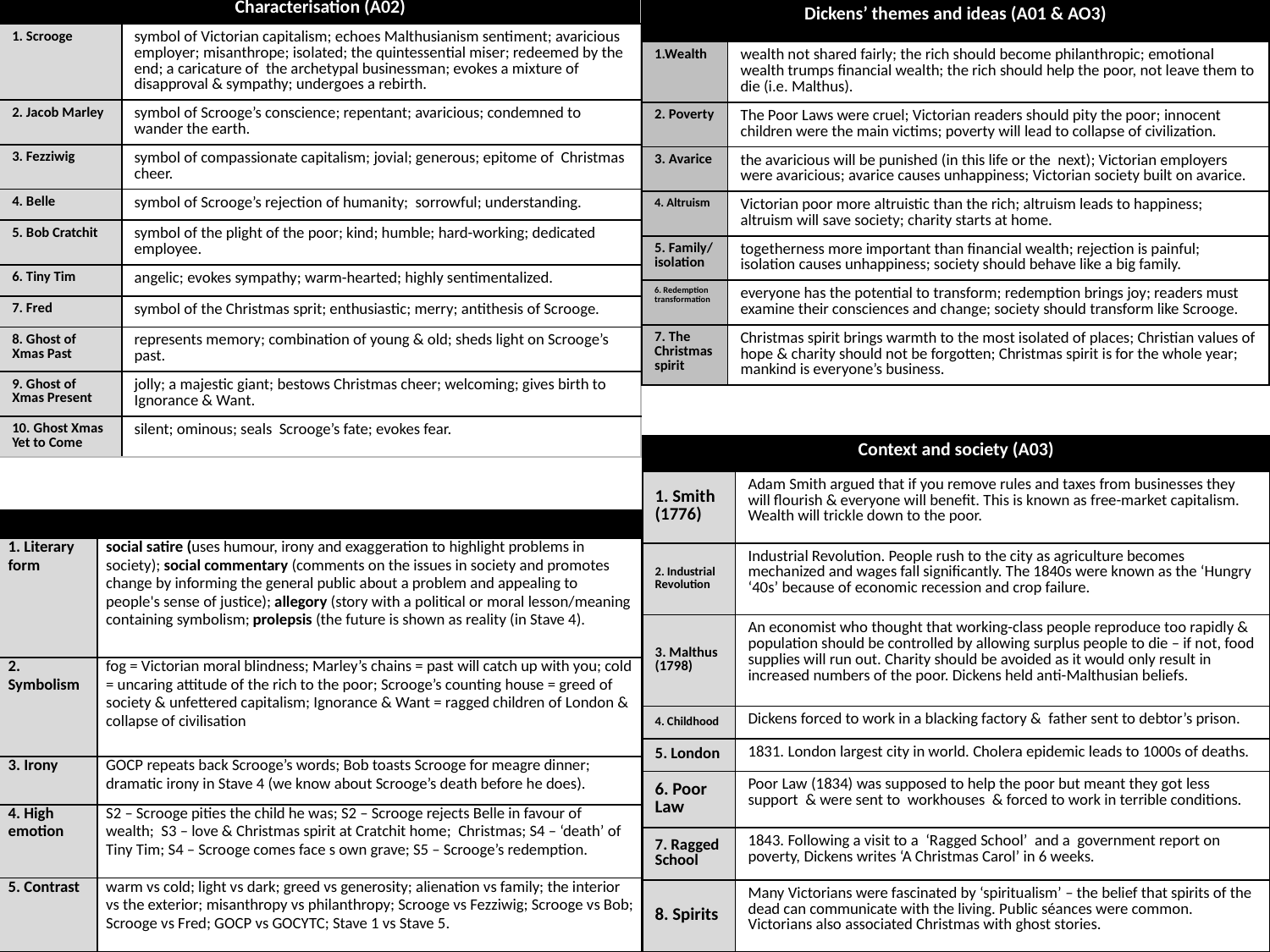

| Dickens’ themes and ideas (A01 & AO3) |  |
| --- | --- |
| 1.Wealth | wealth not shared fairly; the rich should become philanthropic; emotional wealth trumps financial wealth; the rich should help the poor, not leave them to die (i.e. Malthus). |
| 2. Poverty | The Poor Laws were cruel; Victorian readers should pity the poor; innocent children were the main victims; poverty will lead to collapse of civilization. |
| 3. Avarice | the avaricious will be punished (in this life or the next); Victorian employers were avaricious; avarice causes unhappiness; Victorian society built on avarice. |
| 4. Altruism | Victorian poor more altruistic than the rich; altruism leads to happiness; altruism will save society; charity starts at home. |
| 5. Family/ isolation | togetherness more important than financial wealth; rejection is painful; isolation causes unhappiness; society should behave like a big family. |
| 6. Redemption transformation | everyone has the potential to transform; redemption brings joy; readers must examine their consciences and change; society should transform like Scrooge. |
| 7. The Christmas spirit | Christmas spirit brings warmth to the most isolated of places; Christian values of hope & charity should not be forgotten; Christmas spirit is for the whole year; mankind is everyone’s business. |
| Characterisation (A02) |  |
| --- | --- |
| 1. Scrooge | symbol of Victorian capitalism; echoes Malthusianism sentiment; avaricious employer; misanthrope; isolated; the quintessential miser; redeemed by the end; a caricature of the archetypal businessman; evokes a mixture of disapproval & sympathy; undergoes a rebirth. |
| 2. Jacob Marley | symbol of Scrooge’s conscience; repentant; avaricious; condemned to wander the earth. |
| 3. Fezziwig | symbol of compassionate capitalism; jovial; generous; epitome of Christmas cheer. |
| 4. Belle | symbol of Scrooge’s rejection of humanity; sorrowful; understanding. |
| 5. Bob Cratchit | symbol of the plight of the poor; kind; humble; hard-working; dedicated employee. |
| 6. Tiny Tim | angelic; evokes sympathy; warm-hearted; highly sentimentalized. |
| 7. Fred | symbol of the Christmas sprit; enthusiastic; merry; antithesis of Scrooge. |
| 8. Ghost of Xmas Past | represents memory; combination of young & old; sheds light on Scrooge’s past. |
| 9. Ghost of Xmas Present | jolly; a majestic giant; bestows Christmas cheer; welcoming; gives birth to Ignorance & Want. |
| 10. Ghost Xmas Yet to Come | silent; ominous; seals Scrooge’s fate; evokes fear. |
| Context and society (A03) |  |
| --- | --- |
| 1. Smith (1776) | Adam Smith argued that if you remove rules and taxes from businesses they will flourish & everyone will benefit. This is known as free-market capitalism. Wealth will trickle down to the poor. |
| 2. Industrial Revolution | Industrial Revolution. People rush to the city as agriculture becomes mechanized and wages fall significantly. The 1840s were known as the ‘Hungry ‘40s’ because of economic recession and crop failure. |
| 3. Malthus (1798) | An economist who thought that working-class people reproduce too rapidly & population should be controlled by allowing surplus people to die – if not, food supplies will run out. Charity should be avoided as it would only result in increased numbers of the poor. Dickens held anti-Malthusian beliefs. |
| 4. Childhood | Dickens forced to work in a blacking factory & father sent to debtor’s prison. |
| 5. London | 1831. London largest city in world. Cholera epidemic leads to 1000s of deaths. |
| 6. Poor Law | Poor Law (1834) was supposed to help the poor but meant they got less support & were sent to workhouses & forced to work in terrible conditions. |
| 7. Ragged School | 1843. Following a visit to a ‘Ragged School’ and a government report on poverty, Dickens writes ‘A Christmas Carol’ in 6 weeks. |
| 8. Spirits | Many Victorians were fascinated by ‘spiritualism’ – the belief that spirits of the dead can communicate with the living. Public séances were common. Victorians also associated Christmas with ghost stories. |
| Authorial intention & methods (A02) |  |
| --- | --- |
| 1. Literary form | social satire (uses humour, irony and exaggeration to highlight problems in society); social commentary (comments on the issues in society and promotes change by informing the general public about a problem and appealing to people's sense of justice); allegory (story with a political or moral lesson/meaning containing symbolism; prolepsis (the future is shown as reality (in Stave 4). |
| 2. Symbolism | fog = Victorian moral blindness; Marley’s chains = past will catch up with you; cold = uncaring attitude of the rich to the poor; Scrooge’s counting house = greed of society & unfettered capitalism; Ignorance & Want = ragged children of London & collapse of civilisation |
| 3. Irony | GOCP repeats back Scrooge’s words; Bob toasts Scrooge for meagre dinner; dramatic irony in Stave 4 (we know about Scrooge’s death before he does). |
| 4. High emotion | S2 – Scrooge pities the child he was; S2 – Scrooge rejects Belle in favour of wealth; S3 – love & Christmas spirit at Cratchit home; Christmas; S4 – ‘death’ of Tiny Tim; S4 – Scrooge comes face s own grave; S5 – Scrooge’s redemption. |
| 5. Contrast | warm vs cold; light vs dark; greed vs generosity; alienation vs family; the interior vs the exterior; misanthropy vs philanthropy; Scrooge vs Fezziwig; Scrooge vs Bob; Scrooge vs Fred; GOCP vs GOCYTC; Stave 1 vs Stave 5. |